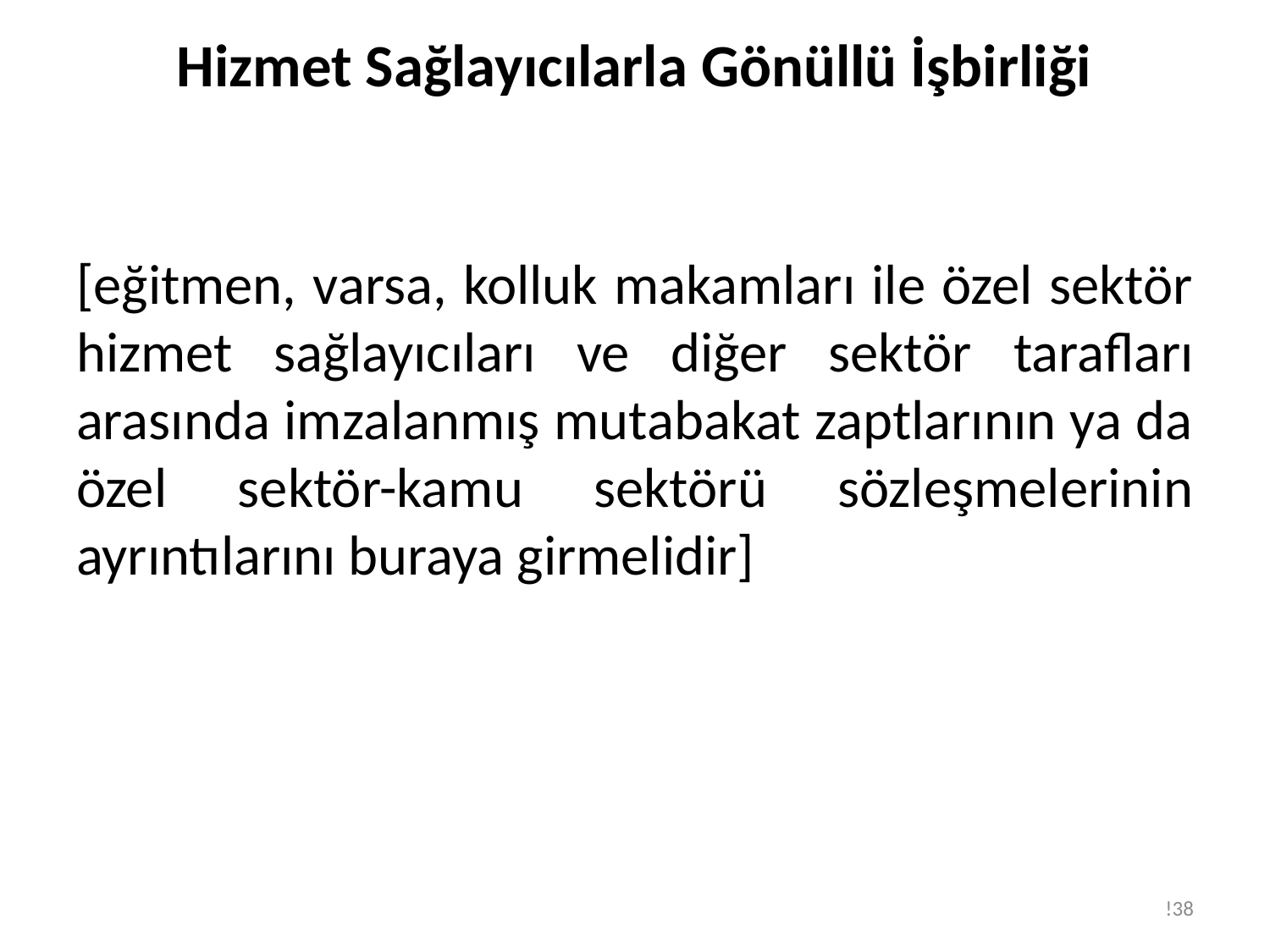

# Hizmet Sağlayıcılarla Gönüllü İşbirliği
[eğitmen, varsa, kolluk makamları ile özel sektör hizmet sağlayıcıları ve diğer sektör tarafları arasında imzalanmış mutabakat zaptlarının ya da özel sektör-kamu sektörü sözleşmelerinin ayrıntılarını buraya girmelidir]
!38